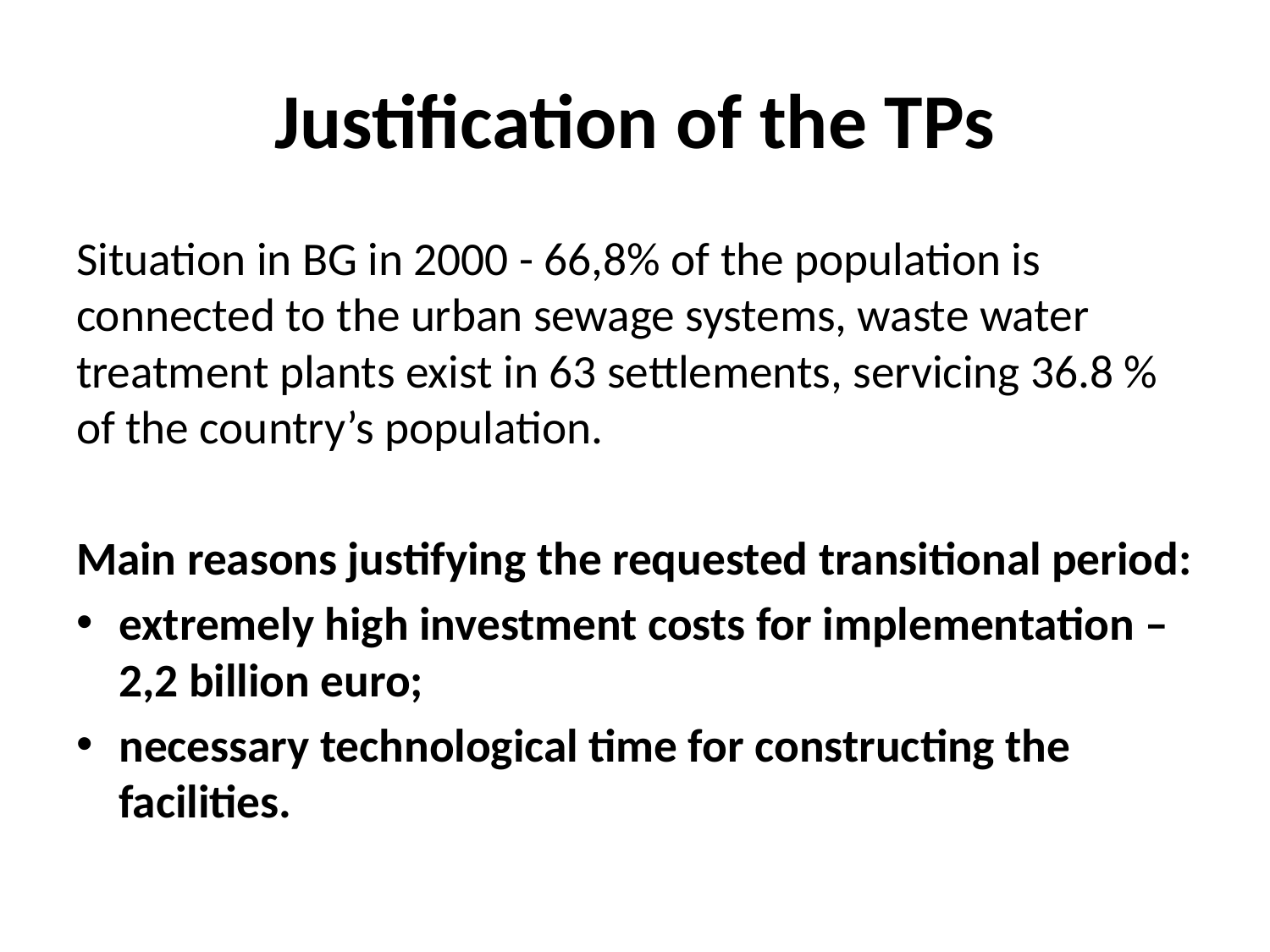

# Justification of the TPs
Situation in BG in 2000 - 66,8% of the population is connected to the urban sewage systems, waste water treatment plants exist in 63 settlements, servicing 36.8 % of the country’s population.

Main reasons justifying the requested transitional period:
extremely high investment costs for implementation – 2,2 billion euro;
necessary technological time for constructing the facilities.